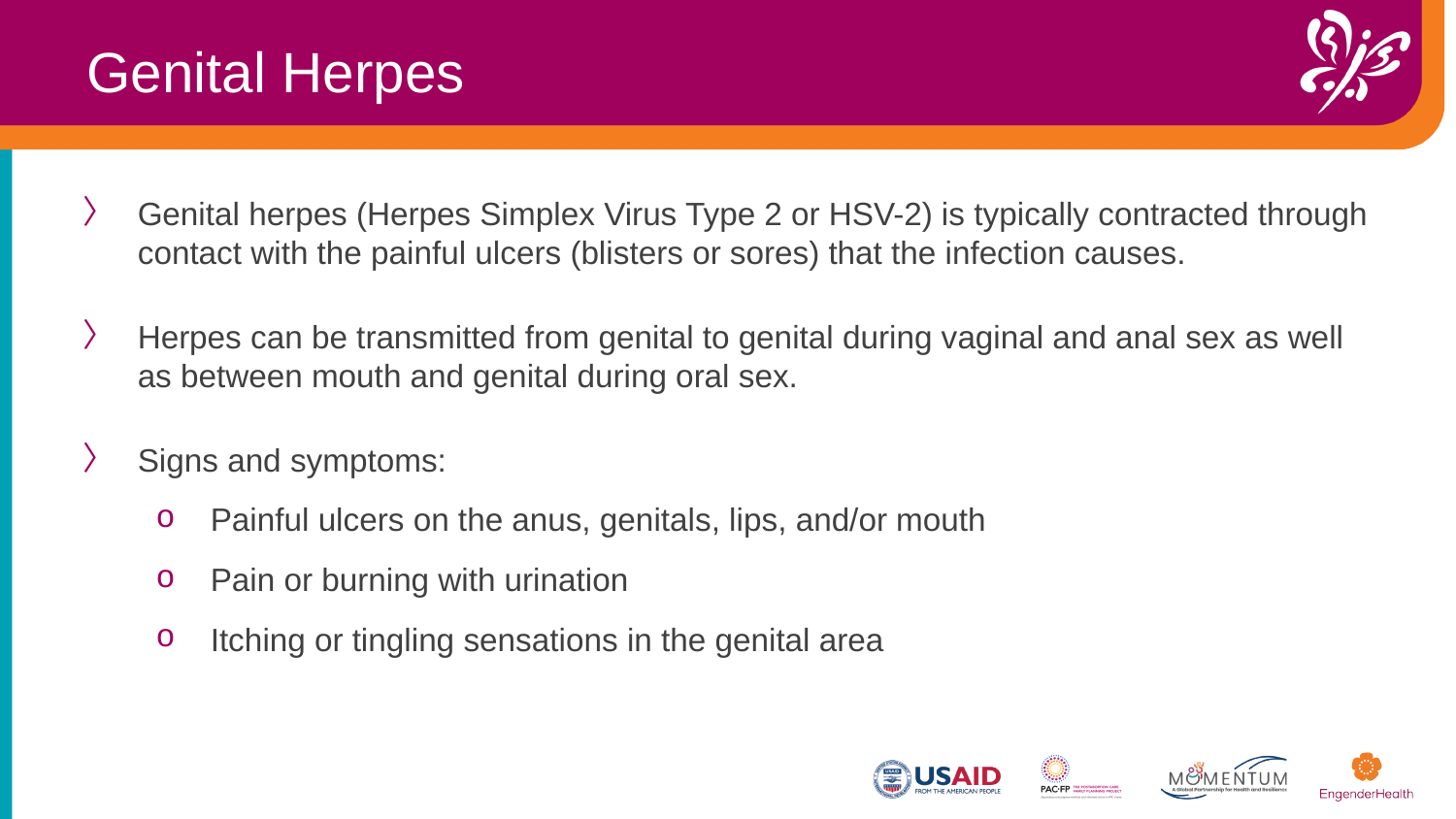

Genital Herpes
Genital herpes (Herpes Simplex Virus Type 2 or HSV-2) is typically contracted through contact with the painful ulcers (blisters or sores) that the infection causes.​
Herpes can be transmitted from genital to genital during vaginal and anal sex as well as between mouth and genital during oral sex.  ​
Signs and symptoms:
Painful ulcers on the anus, genitals, lips, and/or mouth
Pain or burning with urination
Itching or tingling sensations in the genital area